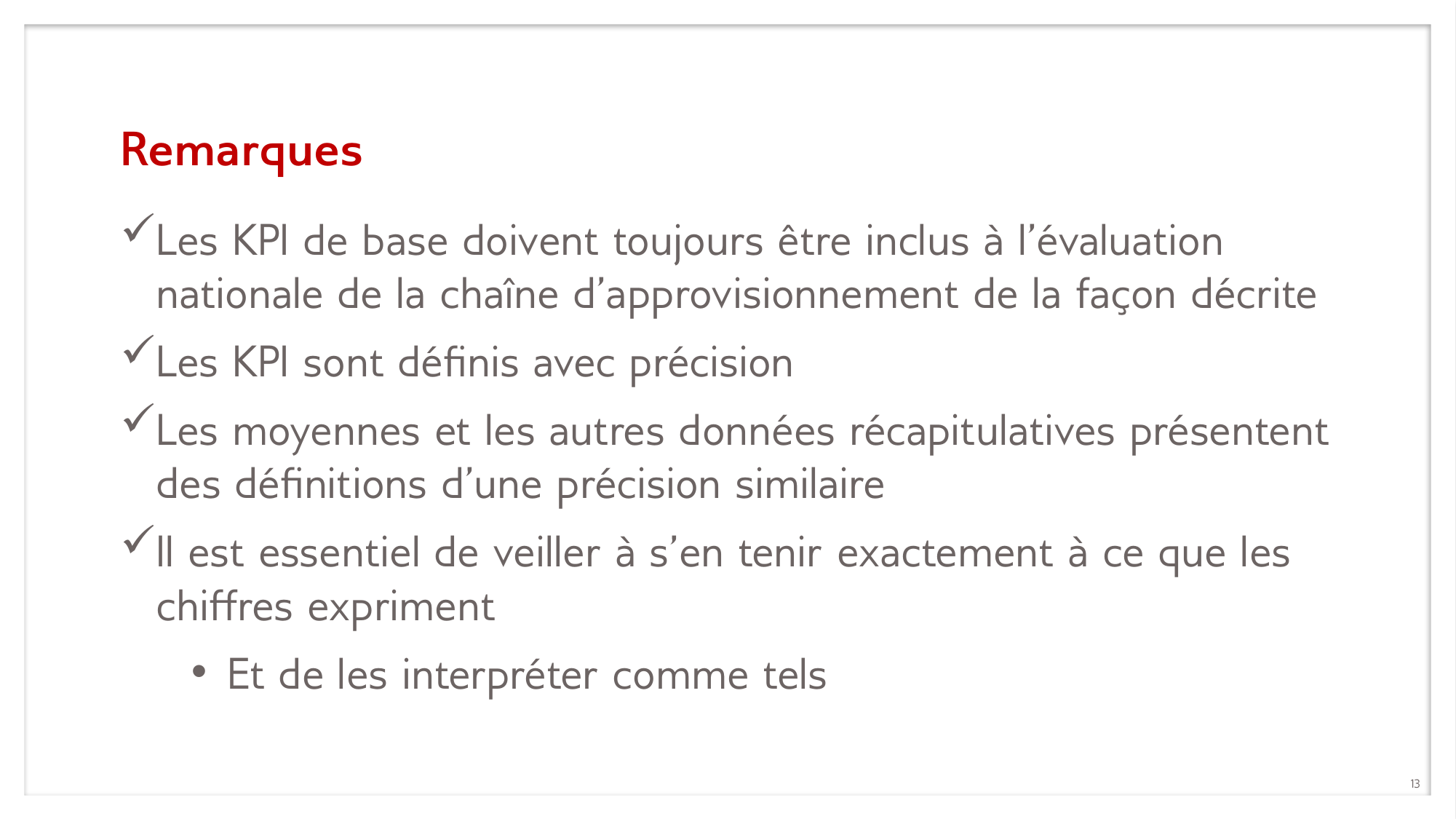

# Remarques
Les KPI de base doivent toujours être inclus à l’évaluation nationale de la chaîne d’approvisionnement de la façon décrite
Les KPI sont définis avec précision
Les moyennes et les autres données récapitulatives présentent des définitions d’une précision similaire
Il est essentiel de veiller à s’en tenir exactement à ce que les chiffres expriment
Et de les interpréter comme tels
13